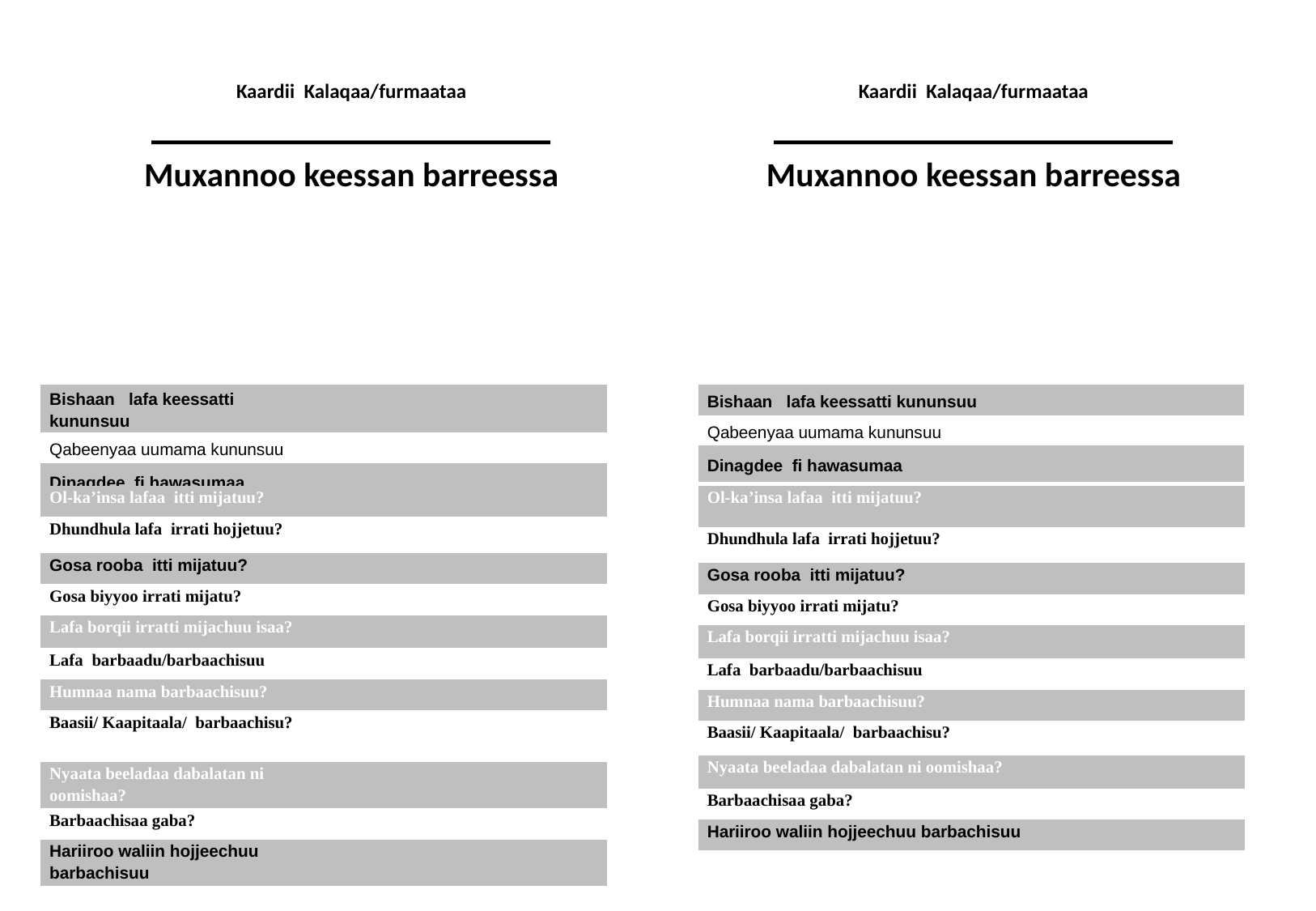

Kaardii  Kalaqaa/furmaataa
_________________
Muxannoo keessan barreessa
Kaardii  Kalaqaa/furmaataa
_________________
Muxannoo keessan barreessa
| Bishaan lafa keessatti kununsuu |  |
| --- | --- |
| Qabeenyaa uumama kununsuu |  |
| Dinagdee fi hawasumaa |  |
| Bishaan lafa keessatti kununsuu |  |
| --- | --- |
| Qabeenyaa uumama kununsuu |  |
| Dinagdee fi hawasumaa |  |
| Ol-ka’insa lafaa itti mijatuu? |  |
| --- | --- |
| Dhundhula lafa irrati hojjetuu? |  |
| Gosa rooba itti mijatuu? |  |
| Gosa biyyoo irrati mijatu? |  |
| Lafa borqii irratti mijachuu isaa? |  |
| Lafa barbaadu/barbaachisuu |  |
| Humnaa nama barbaachisuu? |  |
| Baasii/ Kaapitaala/ barbaachisu? |  |
| Nyaata beeladaa dabalatan ni oomishaa? |  |
| Barbaachisaa gaba? |  |
| Hariiroo waliin hojjeechuu barbachisuu |  |
| Ol-ka’insa lafaa itti mijatuu? |  |
| --- | --- |
| Dhundhula lafa irrati hojjetuu? |  |
| Gosa rooba itti mijatuu? |  |
| Gosa biyyoo irrati mijatu? |  |
| Lafa borqii irratti mijachuu isaa? |  |
| Lafa barbaadu/barbaachisuu |  |
| Humnaa nama barbaachisuu? |  |
| Baasii/ Kaapitaala/ barbaachisu? |  |
| Nyaata beeladaa dabalatan ni oomishaa? |  |
| Barbaachisaa gaba? |  |
| Hariiroo waliin hojjeechuu barbachisuu |  |